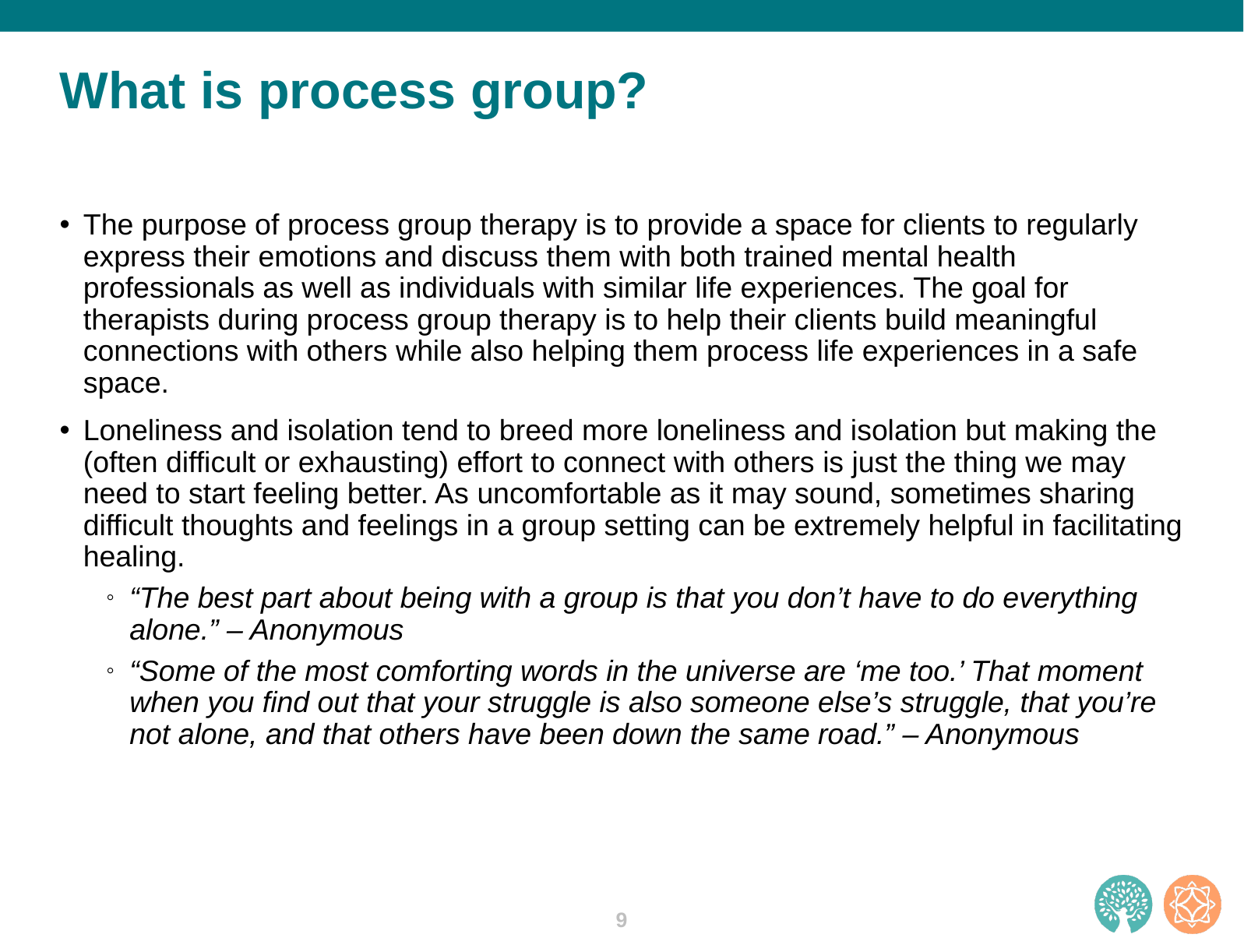

# What is process group?

The purpose of process group therapy is to provide a space for clients to regularly express their emotions and discuss them with both trained mental health professionals as well as individuals with similar life experiences. The goal for therapists during process group therapy is to help their clients build meaningful connections with others while also helping them process life experiences in a safe space.
Loneliness and isolation tend to breed more loneliness and isolation but making the (often difficult or exhausting) effort to connect with others is just the thing we may need to start feeling better. As uncomfortable as it may sound, sometimes sharing difficult thoughts and feelings in a group setting can be extremely helpful in facilitating healing.
“The best part about being with a group is that you don’t have to do everything alone.” – Anonymous
“Some of the most comforting words in the universe are ‘me too.’ That moment when you find out that your struggle is also someone else’s struggle, that you’re not alone, and that others have been down the same road.” – Anonymous

9